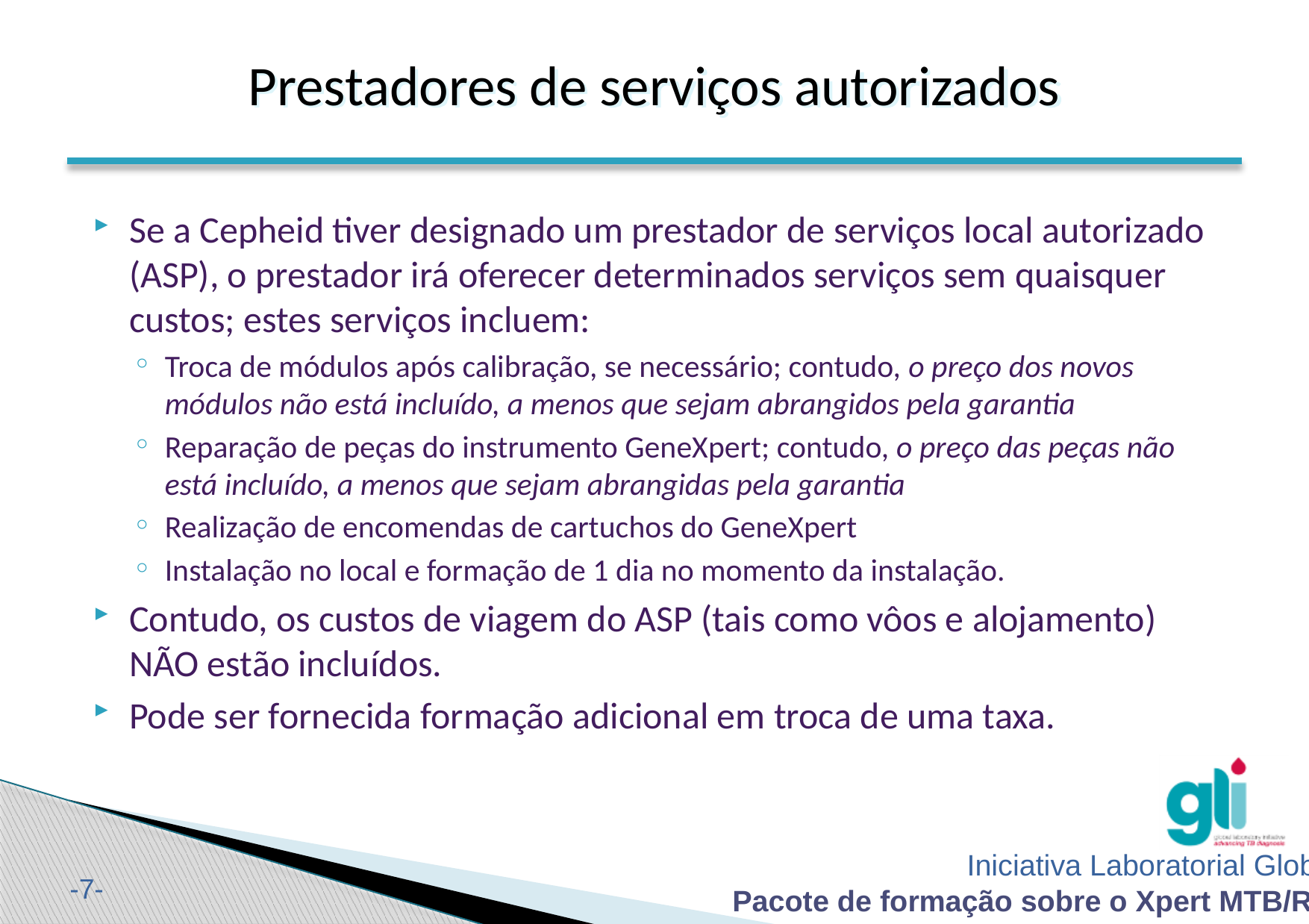

Prestadores de serviços autorizados
Se a Cepheid tiver designado um prestador de serviços local autorizado (ASP), o prestador irá oferecer determinados serviços sem quaisquer custos; estes serviços incluem:
Troca de módulos após calibração, se necessário; contudo, o preço dos novos módulos não está incluído, a menos que sejam abrangidos pela garantia
Reparação de peças do instrumento GeneXpert; contudo, o preço das peças não está incluído, a menos que sejam abrangidas pela garantia
Realização de encomendas de cartuchos do GeneXpert
Instalação no local e formação de 1 dia no momento da instalação.
Contudo, os custos de viagem do ASP (tais como vôos e alojamento) NÃO estão incluídos.
Pode ser fornecida formação adicional em troca de uma taxa.